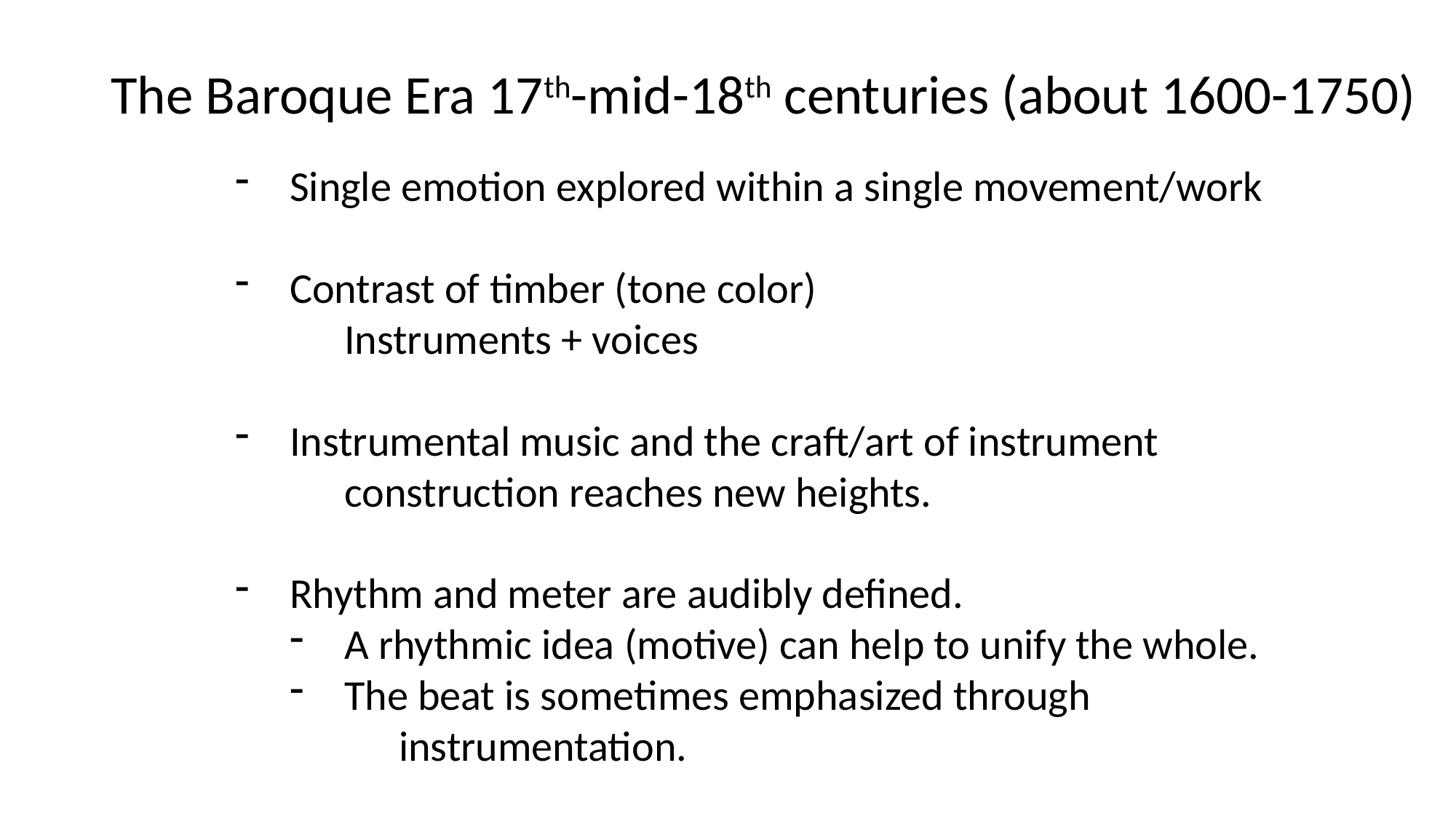

# The Baroque Era 17th-mid-18th centuries (about 1600-1750)
Single emotion explored within a single movement/work

Contrast of timber (tone color)
	Instruments + voices

Instrumental music and the craft/art of instrument
	construction reaches new heights.

Rhythm and meter are audibly defined.
A rhythmic idea (motive) can help to unify the whole.
The beat is sometimes emphasized through
	instrumentation.